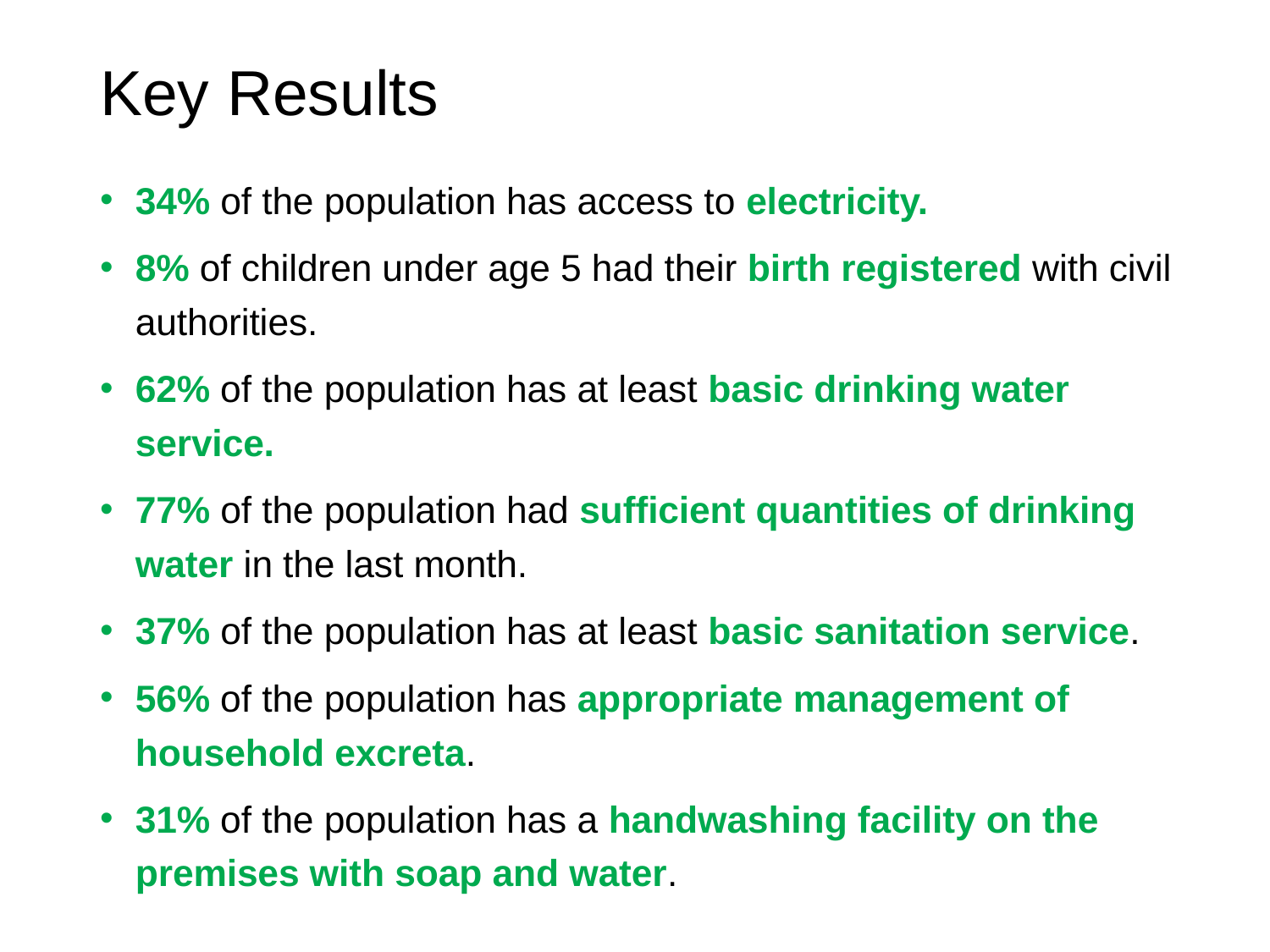

# Key Results
34% of the population has access to electricity.
8% of children under age 5 had their birth registered with civil authorities.
62% of the population has at least basic drinking water service.
77% of the population had sufficient quantities of drinking water in the last month.
37% of the population has at least basic sanitation service.
56% of the population has appropriate management of household excreta.
31% of the population has a handwashing facility on the premises with soap and water.